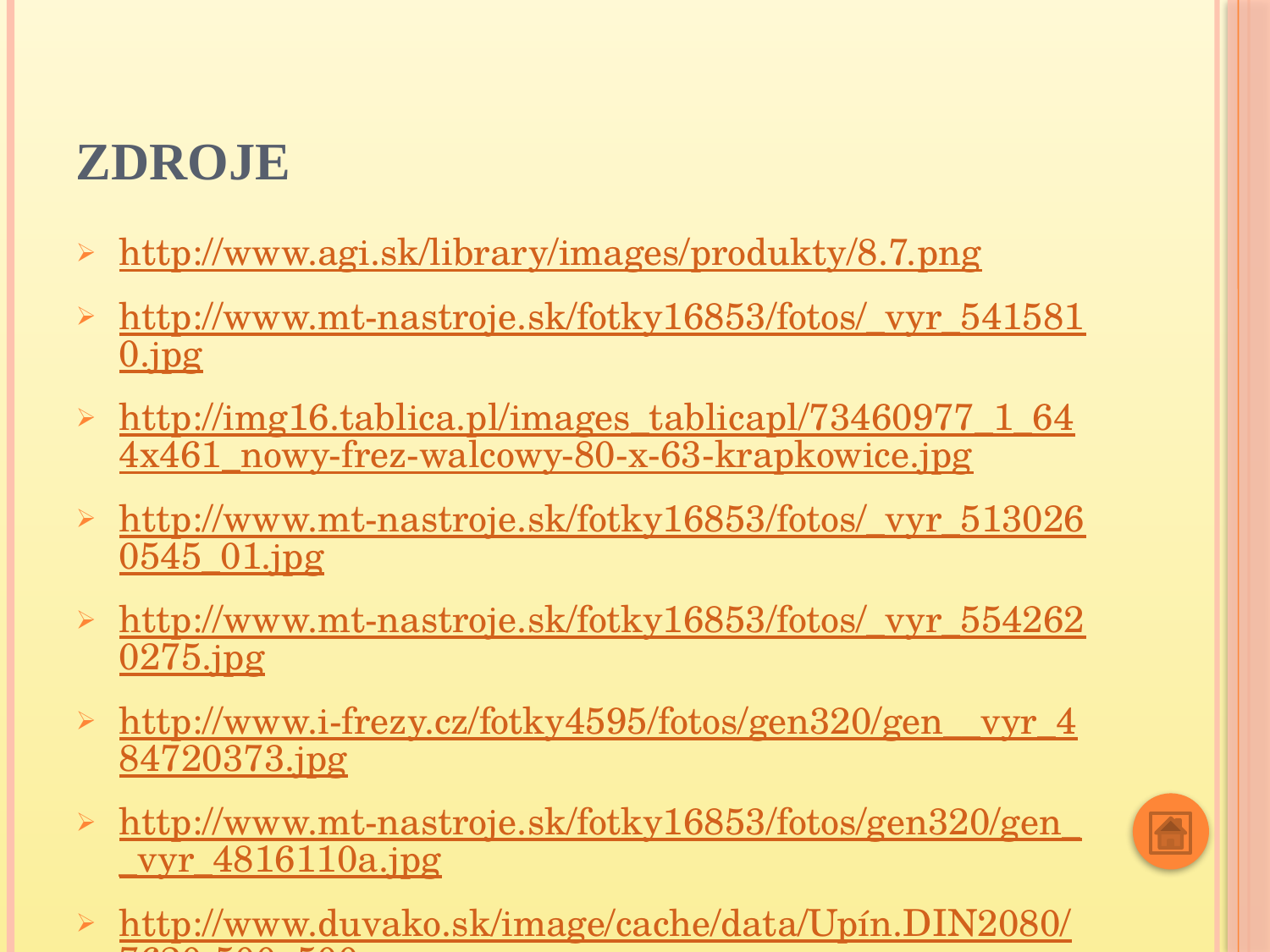

# Zdroje
http://www.agi.sk/library/images/produkty/8.7.png
http://www.mt-nastroje.sk/fotky16853/fotos/_vyr_5415810.jpg
http://img16.tablica.pl/images_tablicapl/73460977_1_644x461_nowy-frez-walcowy-80-x-63-krapkowice.jpg
http://www.mt-nastroje.sk/fotky16853/fotos/_vyr_5130260545_01.jpg
http://www.mt-nastroje.sk/fotky16853/fotos/_vyr_5542620275.jpg
http://www.i-frezy.cz/fotky4595/fotos/gen320/gen__vyr_484720373.jpg
http://www.mt-nastroje.sk/fotky16853/fotos/gen320/gen__vyr_4816110a.jpg
http://www.duvako.sk/image/cache/data/Upín.DIN2080/7620-500x500.png
Doc. Ing. Dušan Driensky, CSc. - Ing. Pavol Fúrik –
	Ing. Terézia Lehmannová - Jozef Tomaides
	Strojové obrábanie 1, alfa 1984